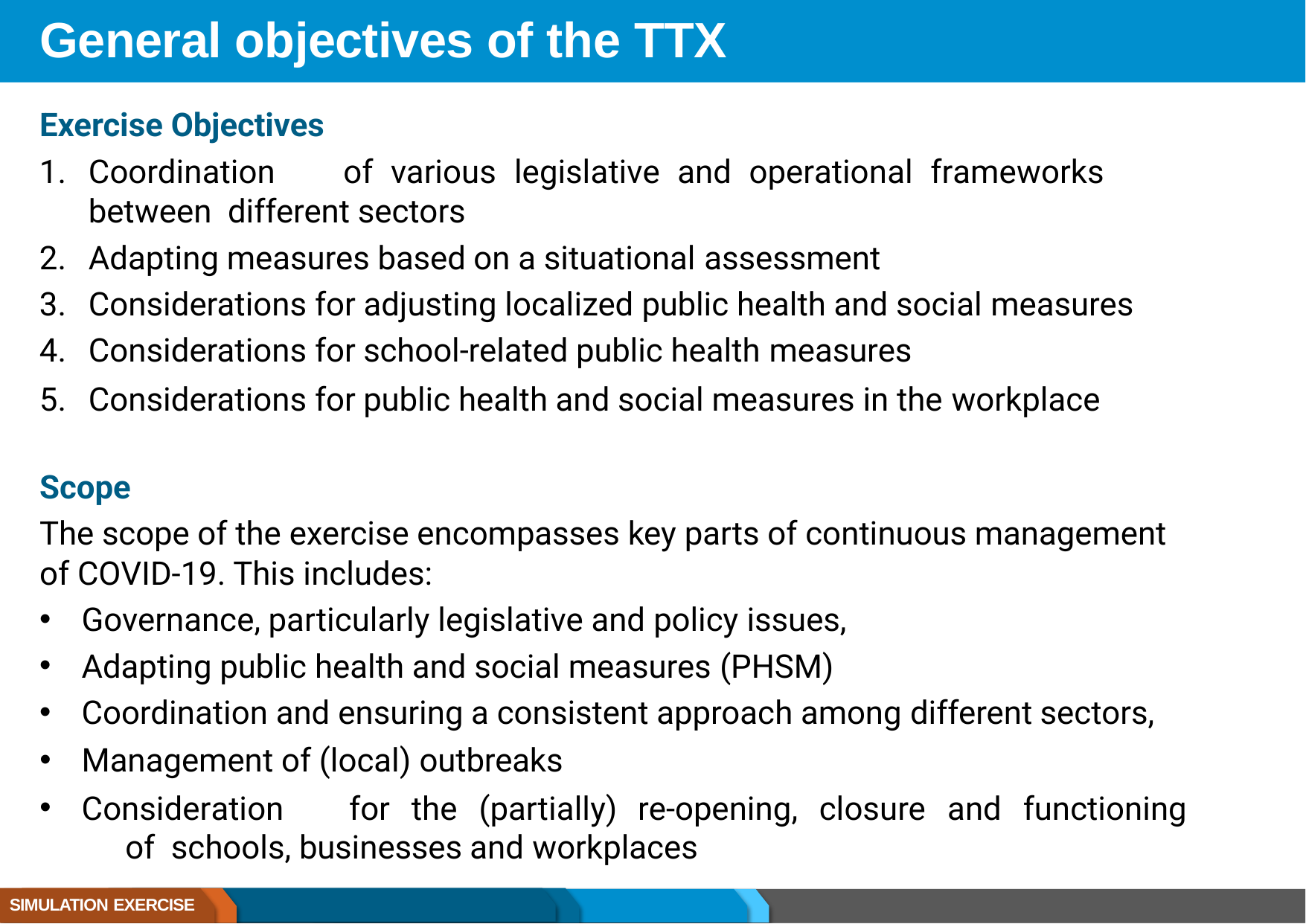

# General objectives of the TTX
Exercise Objectives
Coordination	of	various	legislative	and	operational	frameworks	between  different sectors
Adapting measures based on a situational assessment
Considerations for adjusting localized public health and social measures
Considerations for school-related public health measures
Considerations for public health and social measures in the workplace

Scope
The scope of the exercise encompasses key parts of continuous management  of COVID-19. This includes:
Governance, particularly legislative and policy issues,
Adapting public health and social measures (PHSM)
Coordination and ensuring a consistent approach among different sectors,
Management of (local) outbreaks
Consideration	for	the	(partially)	re-opening,	closure	and	functioning	of  schools, businesses and workplaces
SIMULATION EXERCISE